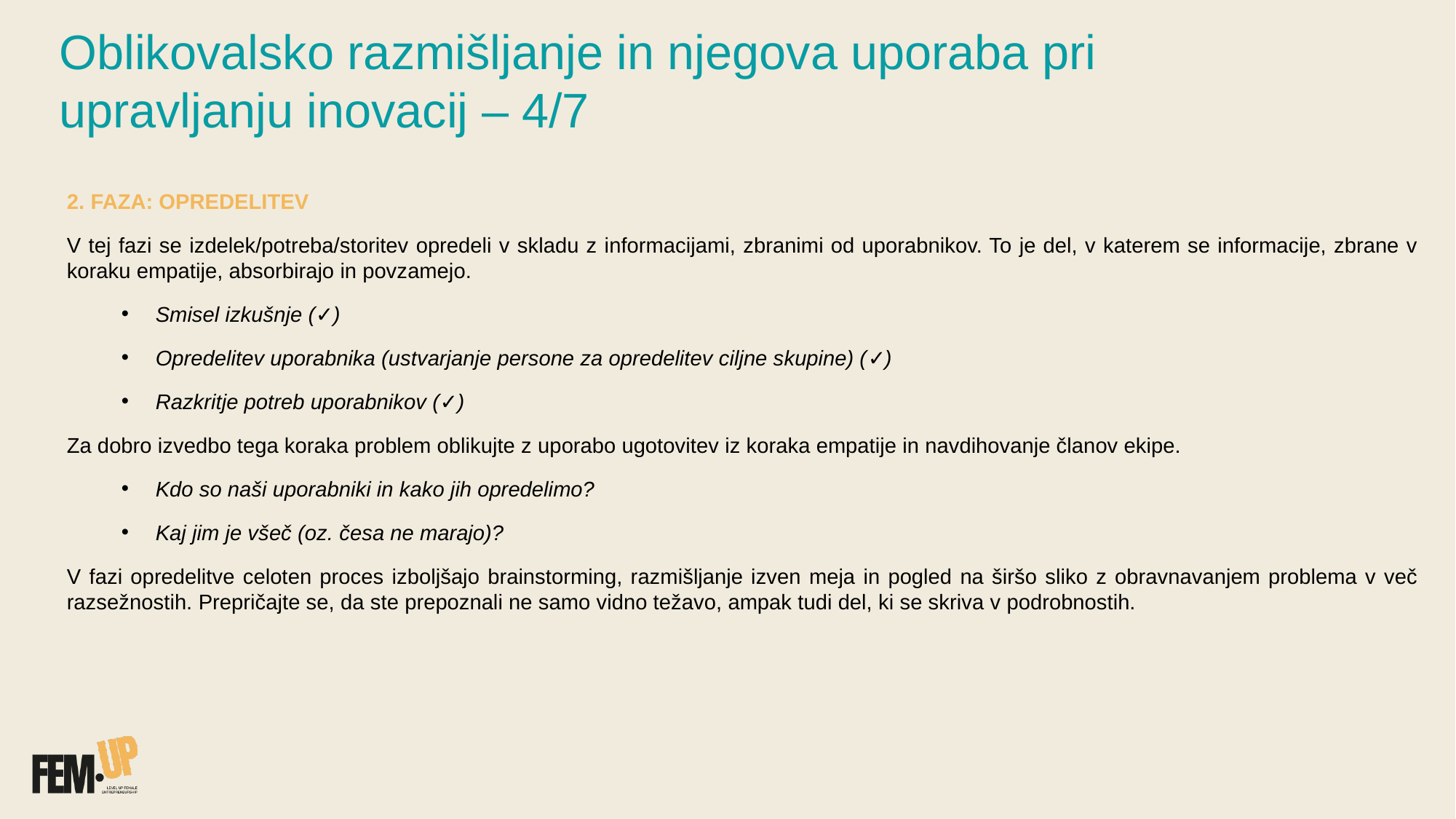

Oblikovalsko razmišljanje in njegova uporaba pri
upravljanju inovacij – 4/7
2. FAZA: OPREDELITEV
V tej fazi se izdelek/potreba/storitev opredeli v skladu z informacijami, zbranimi od uporabnikov. To je del, v katerem se informacije, zbrane v koraku empatije, absorbirajo in povzamejo.​
​Smisel izkušnje (✓)
Opredelitev uporabnika (ustvarjanje persone za opredelitev ciljne skupine) (✓)
Razkritje potreb uporabnikov (✓)
Za dobro izvedbo tega koraka problem oblikujte z uporabo ugotovitev iz koraka empatije in navdihovanje članov ekipe.​
Kdo so naši uporabniki in kako jih opredelimo?
Kaj jim je všeč (oz. česa ne marajo)?
V fazi opredelitve celoten proces izboljšajo brainstorming, razmišljanje izven meja in pogled na širšo sliko z obravnavanjem problema v več razsežnostih. Prepričajte se, da ste prepoznali ne samo vidno težavo, ampak tudi del, ki se skriva v podrobnostih.​